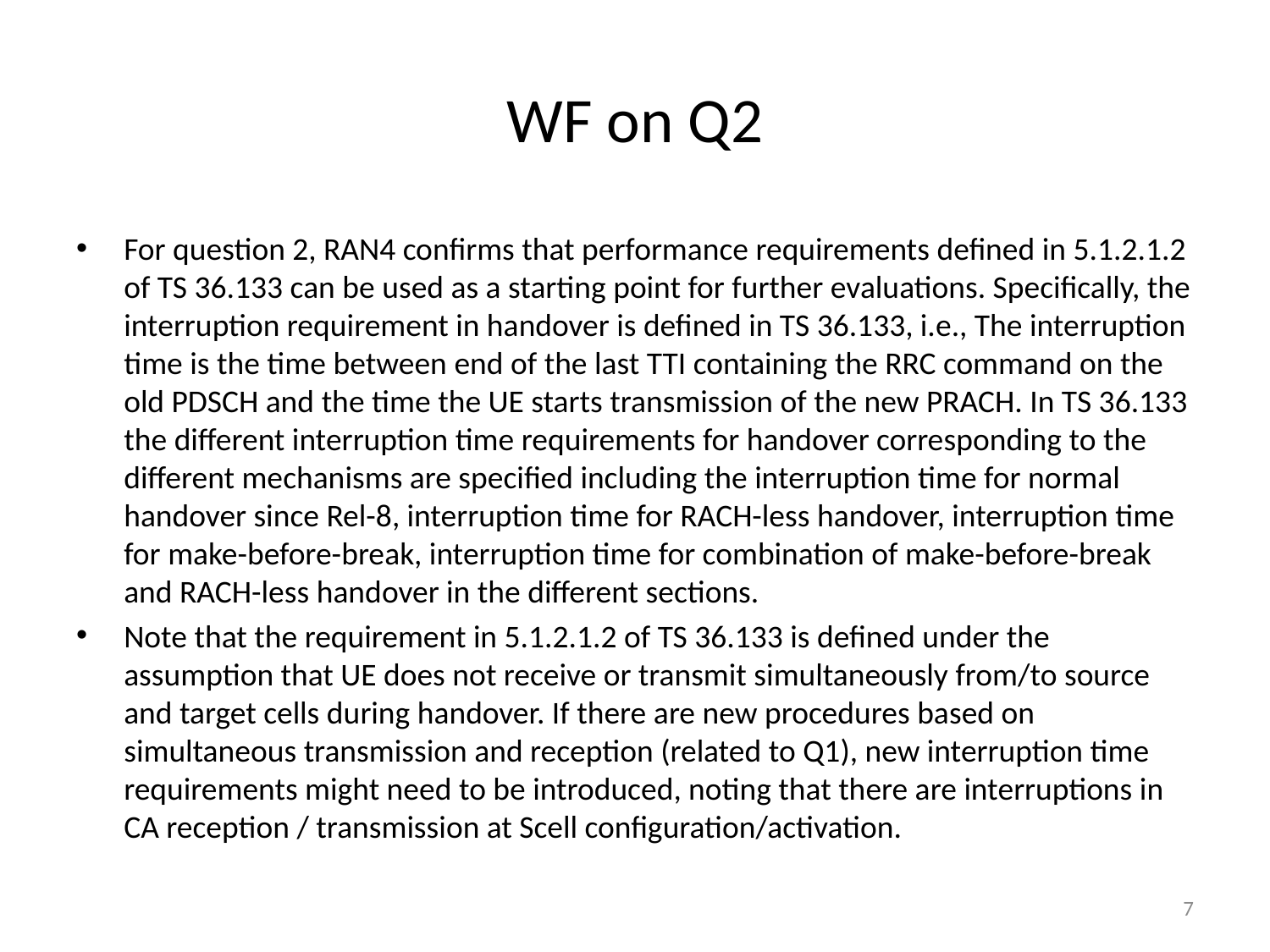

# WF on Q2
For question 2, RAN4 confirms that performance requirements defined in 5.1.2.1.2 of TS 36.133 can be used as a starting point for further evaluations. Specifically, the interruption requirement in handover is defined in TS 36.133, i.e., The interruption time is the time between end of the last TTI containing the RRC command on the old PDSCH and the time the UE starts transmission of the new PRACH. In TS 36.133 the different interruption time requirements for handover corresponding to the different mechanisms are specified including the interruption time for normal handover since Rel-8, interruption time for RACH-less handover, interruption time for make-before-break, interruption time for combination of make-before-break and RACH-less handover in the different sections.
Note that the requirement in 5.1.2.1.2 of TS 36.133 is defined under the assumption that UE does not receive or transmit simultaneously from/to source and target cells during handover. If there are new procedures based on simultaneous transmission and reception (related to Q1), new interruption time requirements might need to be introduced, noting that there are interruptions in CA reception / transmission at Scell configuration/activation.

7